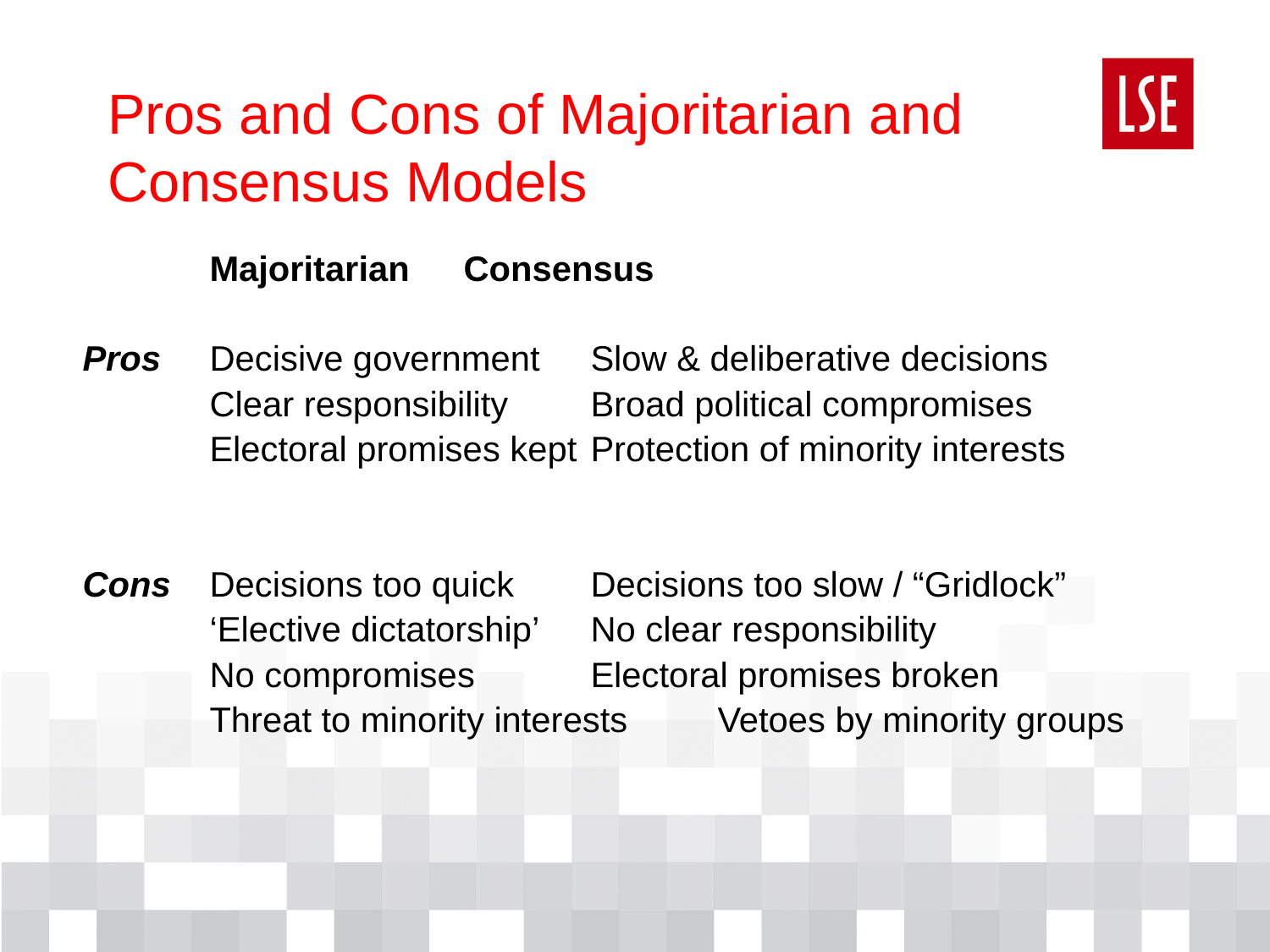

# Pros and Cons of Majoritarian and Consensus Models
	Majoritarian	Consensus

Pros	Decisive government	Slow & deliberative decisions
	Clear responsibility 	Broad political compromises
	Electoral promises kept	Protection of minority interests

Cons	Decisions too quick	Decisions too slow / “Gridlock”
	‘Elective dictatorship’	No clear responsibility
	No compromises	Electoral promises broken
	Threat to minority interests	Vetoes by minority groups